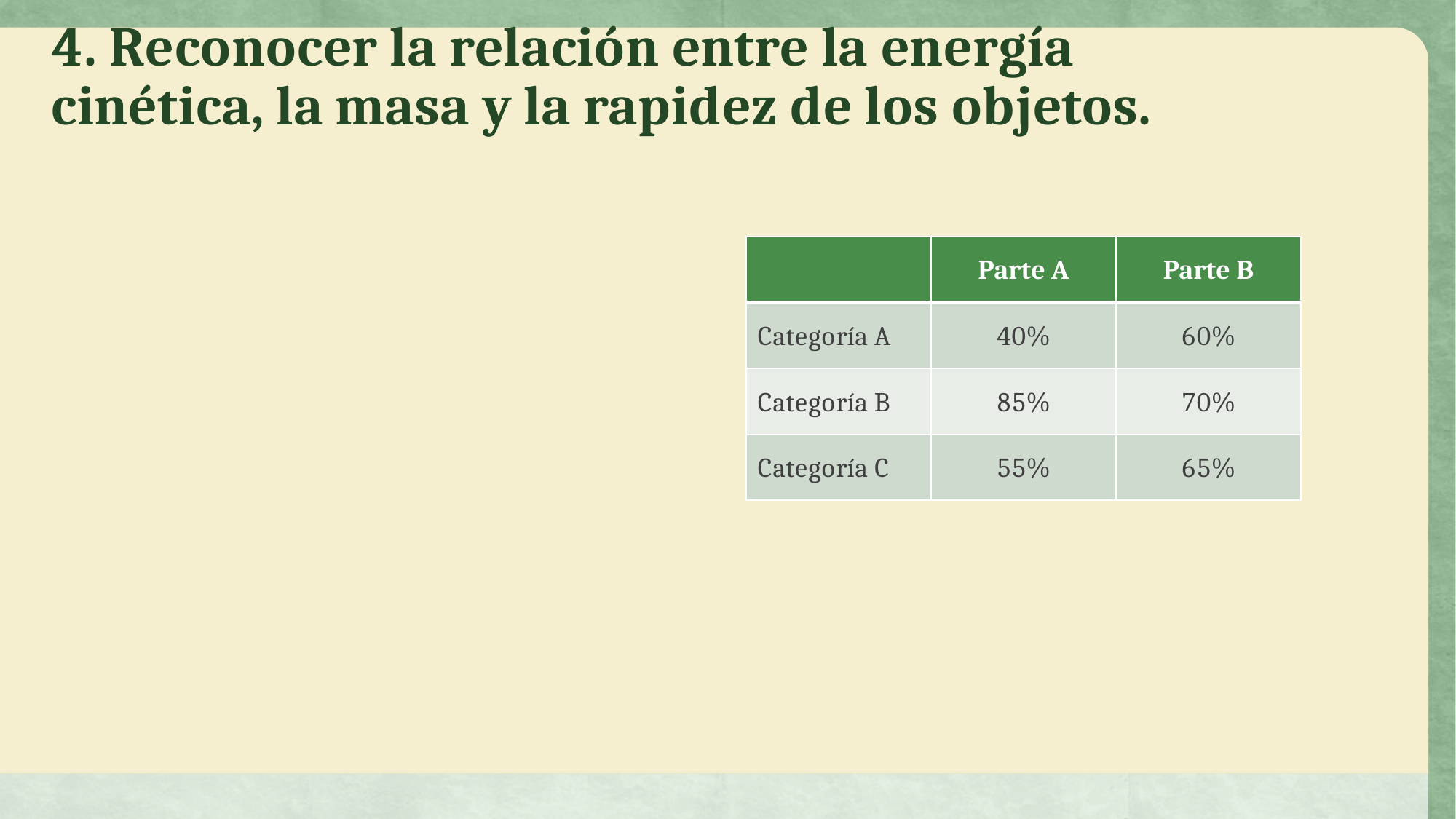

# 4. Reconocer la relación entre la energía cinética, la masa y la rapidez de los objetos.

|  | Parte A | Parte B |
| --- | --- | --- |
| Categoría A | 40% | 60% |
| Categoría B | 85% | 70% |
| Categoría C | 55% | 65% |